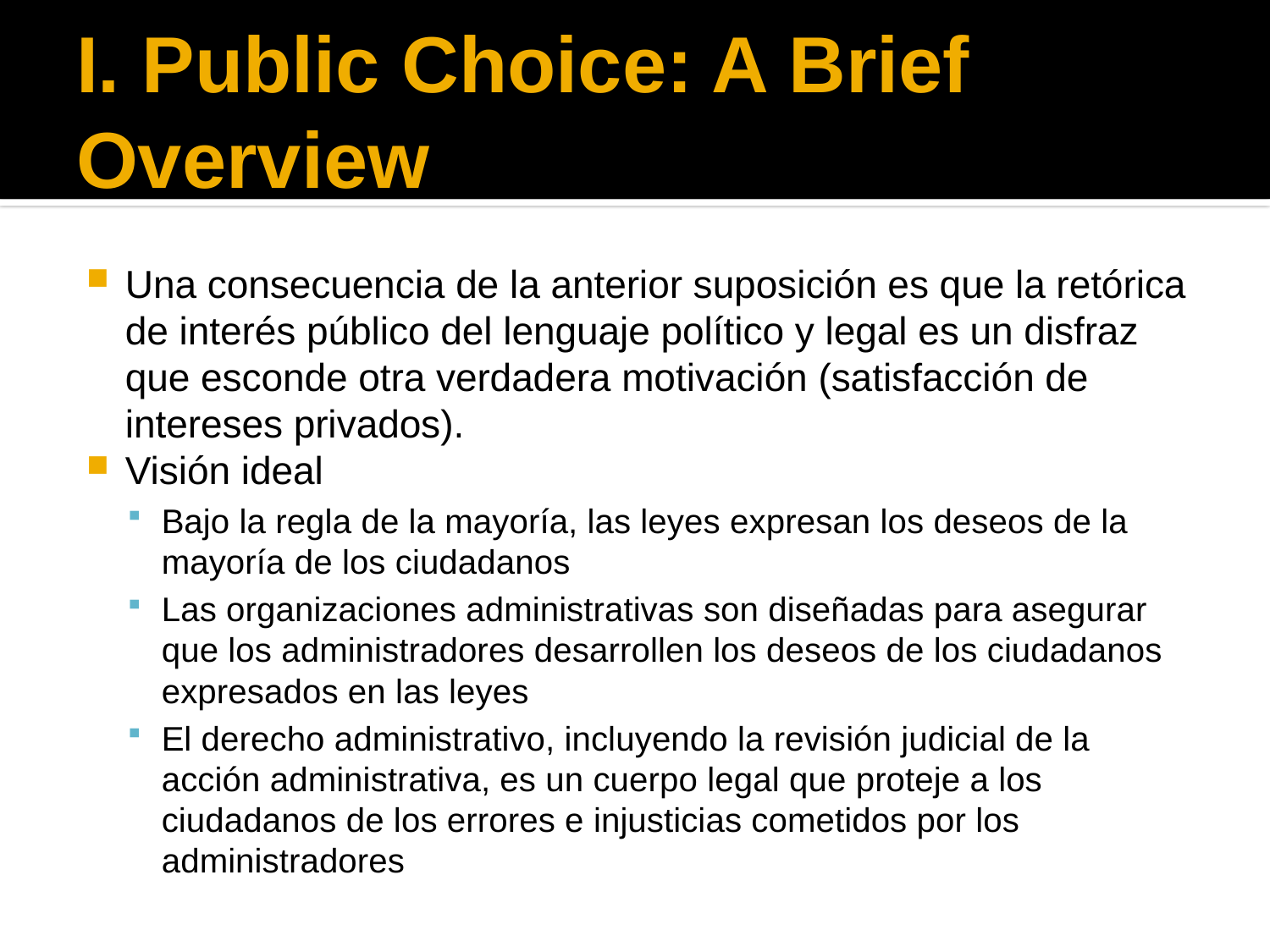

# I. Public Choice: A Brief Overview
Una consecuencia de la anterior suposición es que la retórica de interés público del lenguaje político y legal es un disfraz que esconde otra verdadera motivación (satisfacción de intereses privados).
Visión ideal
Bajo la regla de la mayoría, las leyes expresan los deseos de la mayoría de los ciudadanos
Las organizaciones administrativas son diseñadas para asegurar que los administradores desarrollen los deseos de los ciudadanos expresados en las leyes
El derecho administrativo, incluyendo la revisión judicial de la acción administrativa, es un cuerpo legal que proteje a los ciudadanos de los errores e injusticias cometidos por los administradores